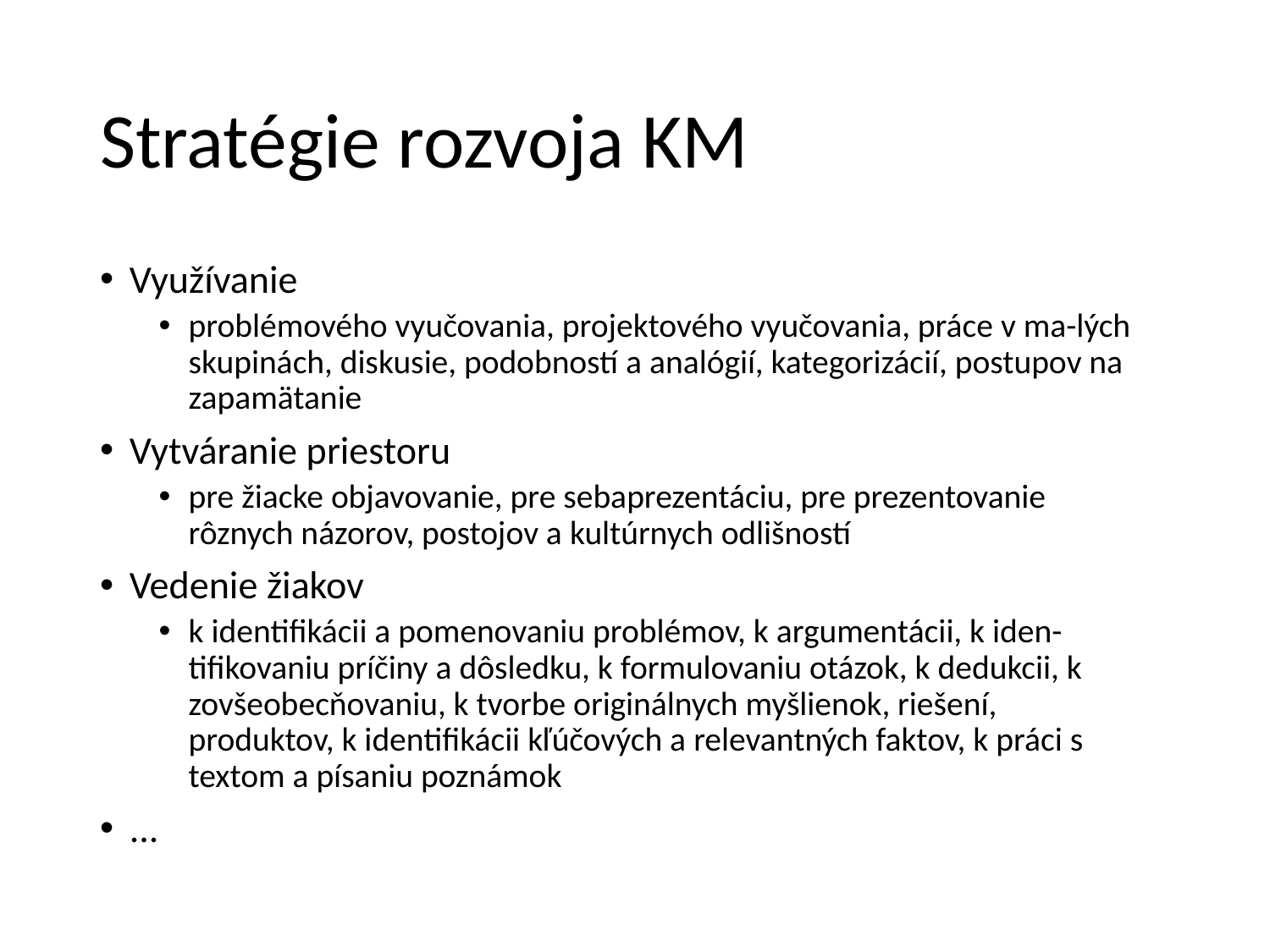

# Stratégie rozvoja KM
Využívanie
problémového vyučovania, projektového vyučovania, práce v ma-lých skupinách, diskusie, podobností a analógií, kategorizácií, postupov na zapamätanie
Vytváranie priestoru
pre žiacke objavovanie, pre sebaprezentáciu, pre prezentovanie rôznych názorov, postojov a kultúrnych odlišností
Vedenie žiakov
k identifikácii a pomenovaniu problémov, k argumentácii, k iden-tifikovaniu príčiny a dôsledku, k formulovaniu otázok, k dedukcii, k zovšeobecňovaniu, k tvorbe originálnych myšlienok, riešení, produktov, k identifikácii kľúčových a relevantných faktov, k práci s textom a písaniu poznámok
...